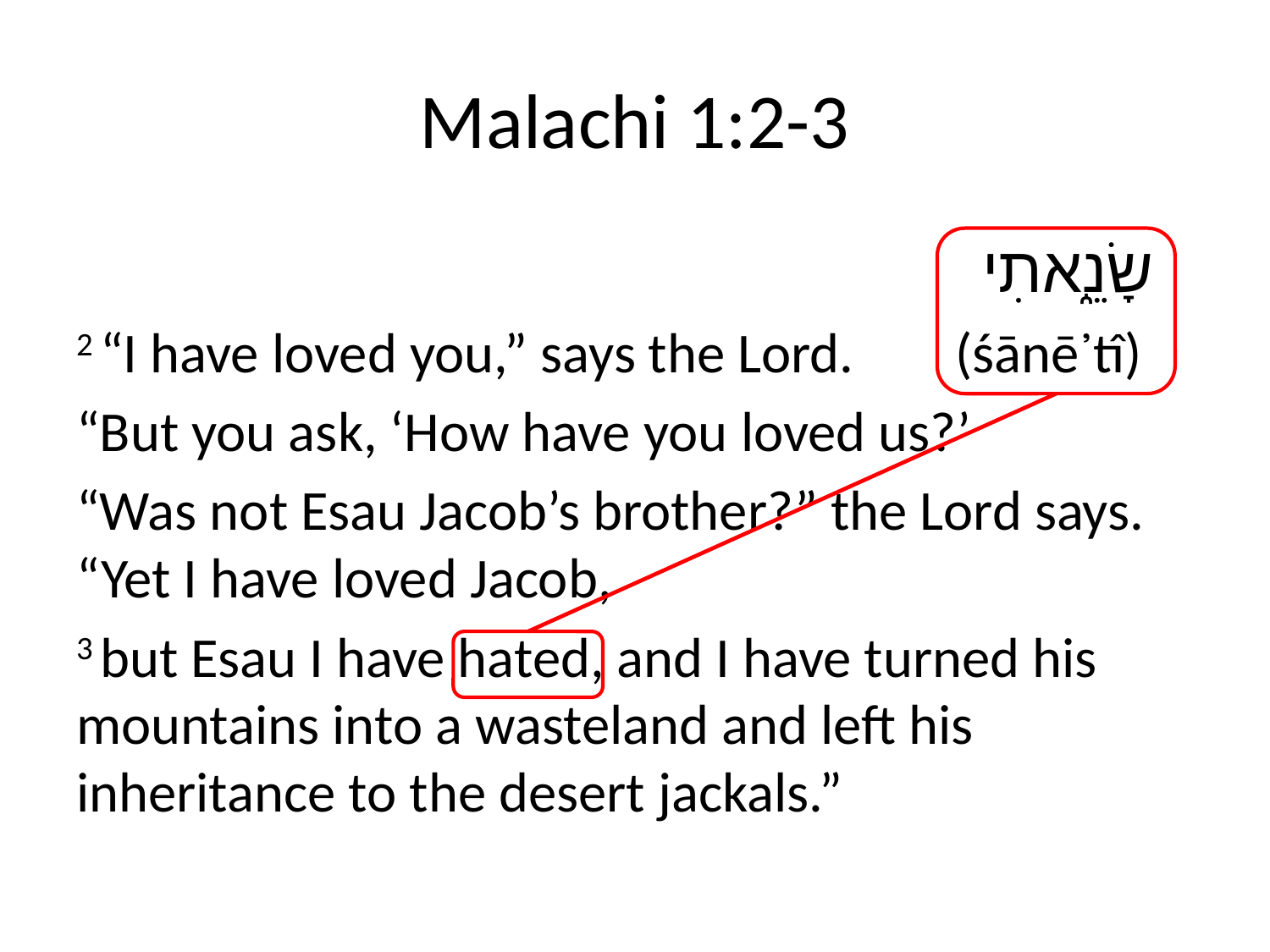

# Malachi 1:2-3
							  שָׂנֵ֑אתִי
2 “I have loved you,” says the Lord.        (śānē᾽tî)
“But you ask, ‘How have you loved us?’
“Was not Esau Jacob’s brother?” the Lord says. “Yet I have loved Jacob,
3 but Esau I have hated, and I have turned his mountains into a wasteland and left his inheritance to the desert jackals.”